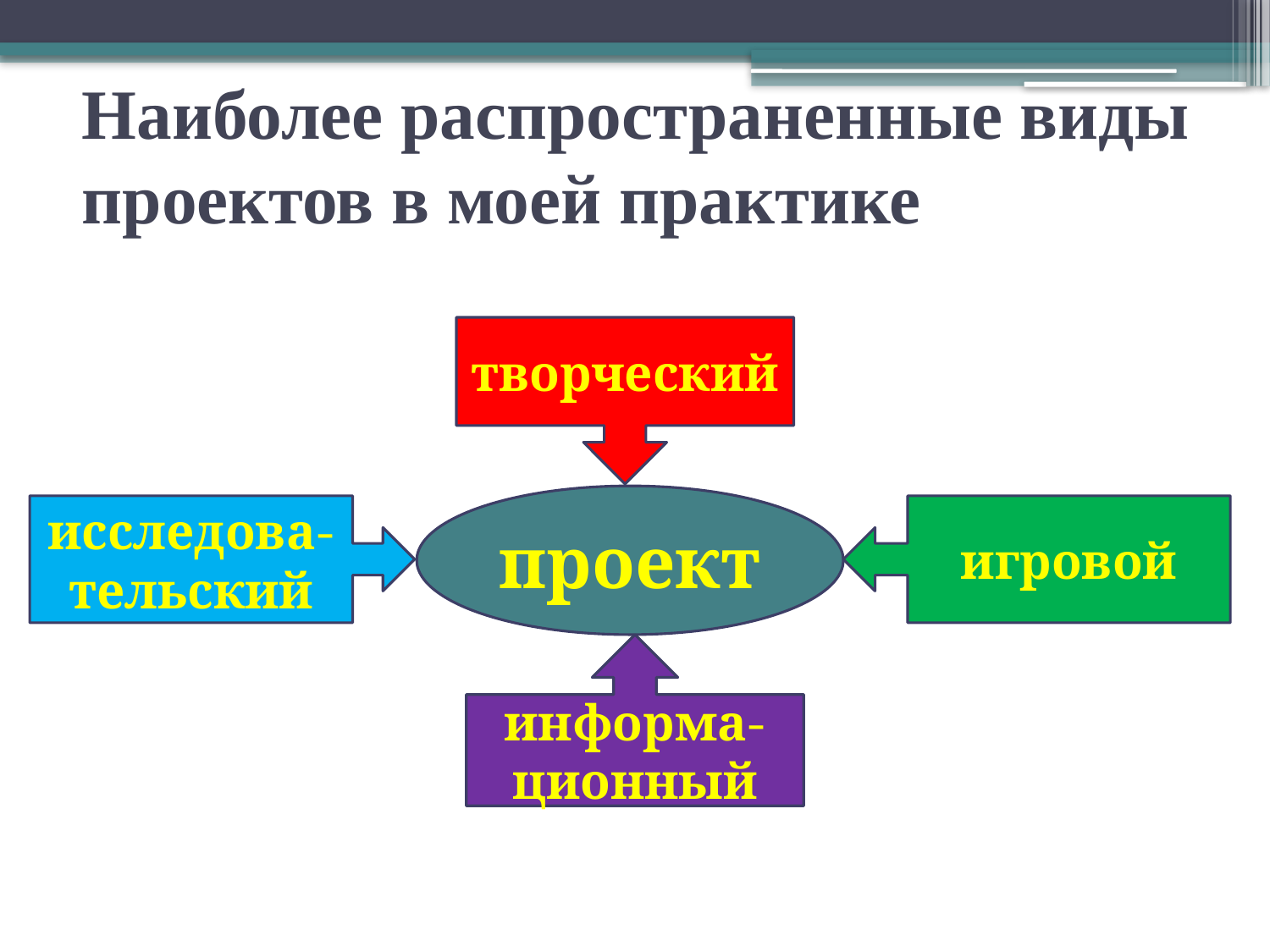

# Наиболее распространенные виды проектов в моей практике

творческий
проект
исследова-тельский
игровой
информа-ционный